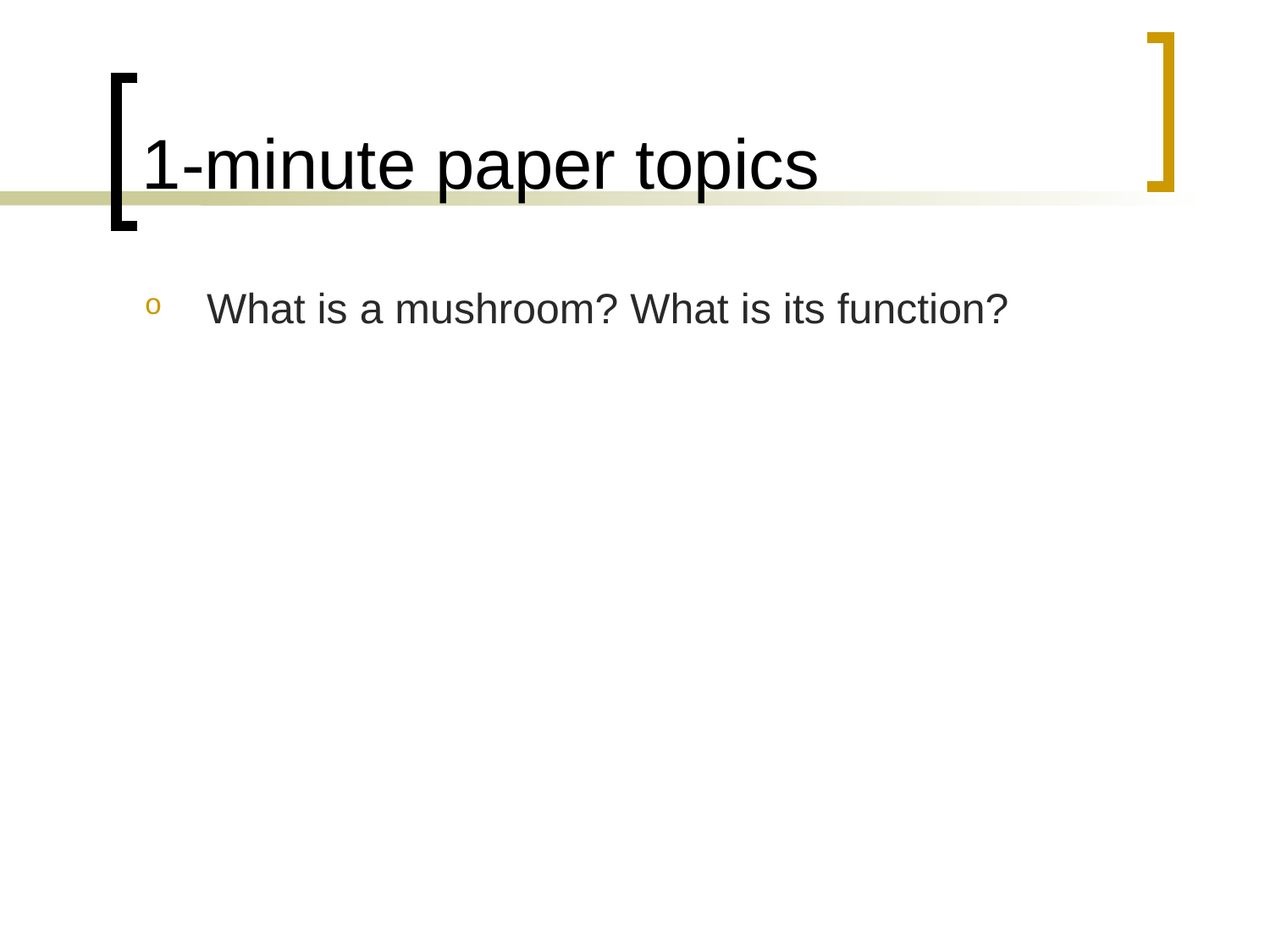

# 1-minute paper topics
What is a mushroom? What is its function?